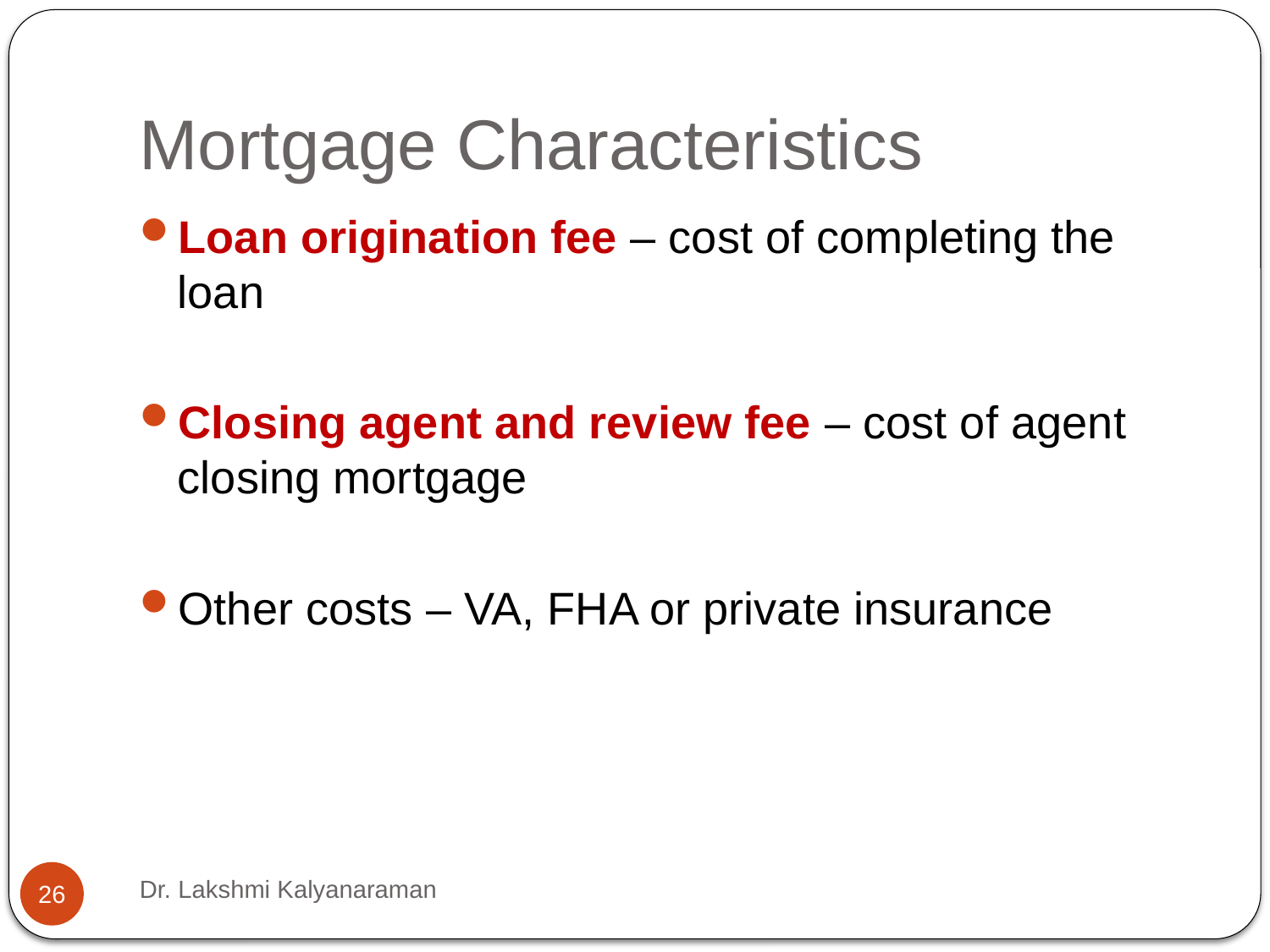

# Mortgage Characteristics
Loan origination fee – cost of completing the loan

Closing agent and review fee – cost of agent closing mortgage

Other costs – VA, FHA or private insurance
Dr. Lakshmi Kalyanaraman
26